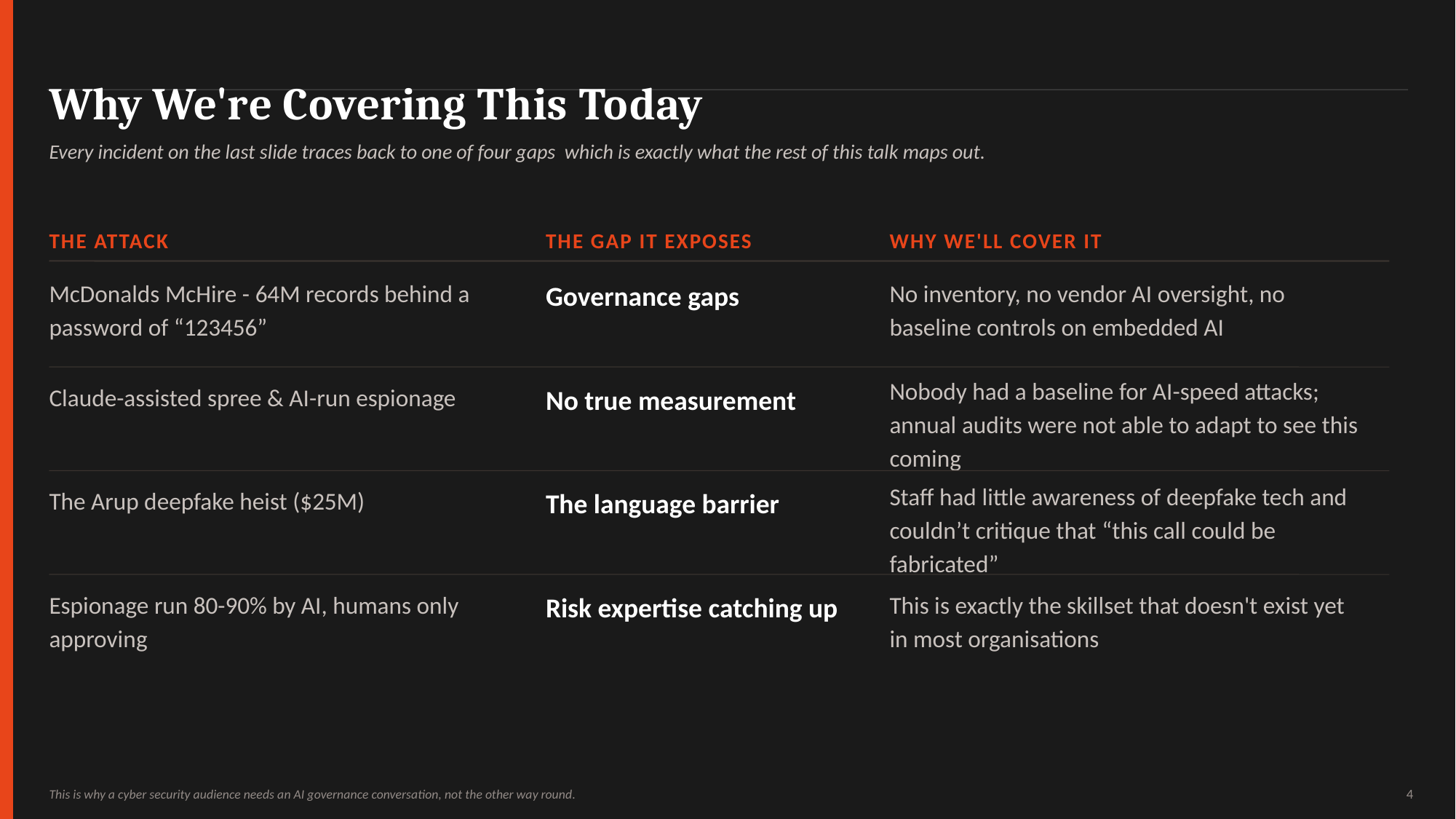

Why We're Covering This Today
Every incident on the last slide traces back to one of four gaps  which is exactly what the rest of this talk maps out.
THE ATTACK
THE GAP IT EXPOSES
WHY WE'LL COVER IT

McDonalds McHire - 64M records behind a password of “123456”
Governance gaps
No inventory, no vendor AI oversight, no baseline controls on embedded AI

Nobody had a baseline for AI-speed attacks; annual audits were not able to adapt to see this coming
Claude-assisted spree & AI-run espionage
No true measurement

Staff had little awareness of deepfake tech and couldn’t critique that “this call could be fabricated”
The Arup deepfake heist ($25M)
The language barrier

Espionage run 80-90% by AI, humans only approving
Risk expertise catching up
This is exactly the skillset that doesn't exist yet in most organisations
This is why a cyber security audience needs an AI governance conversation, not the other way round.
4